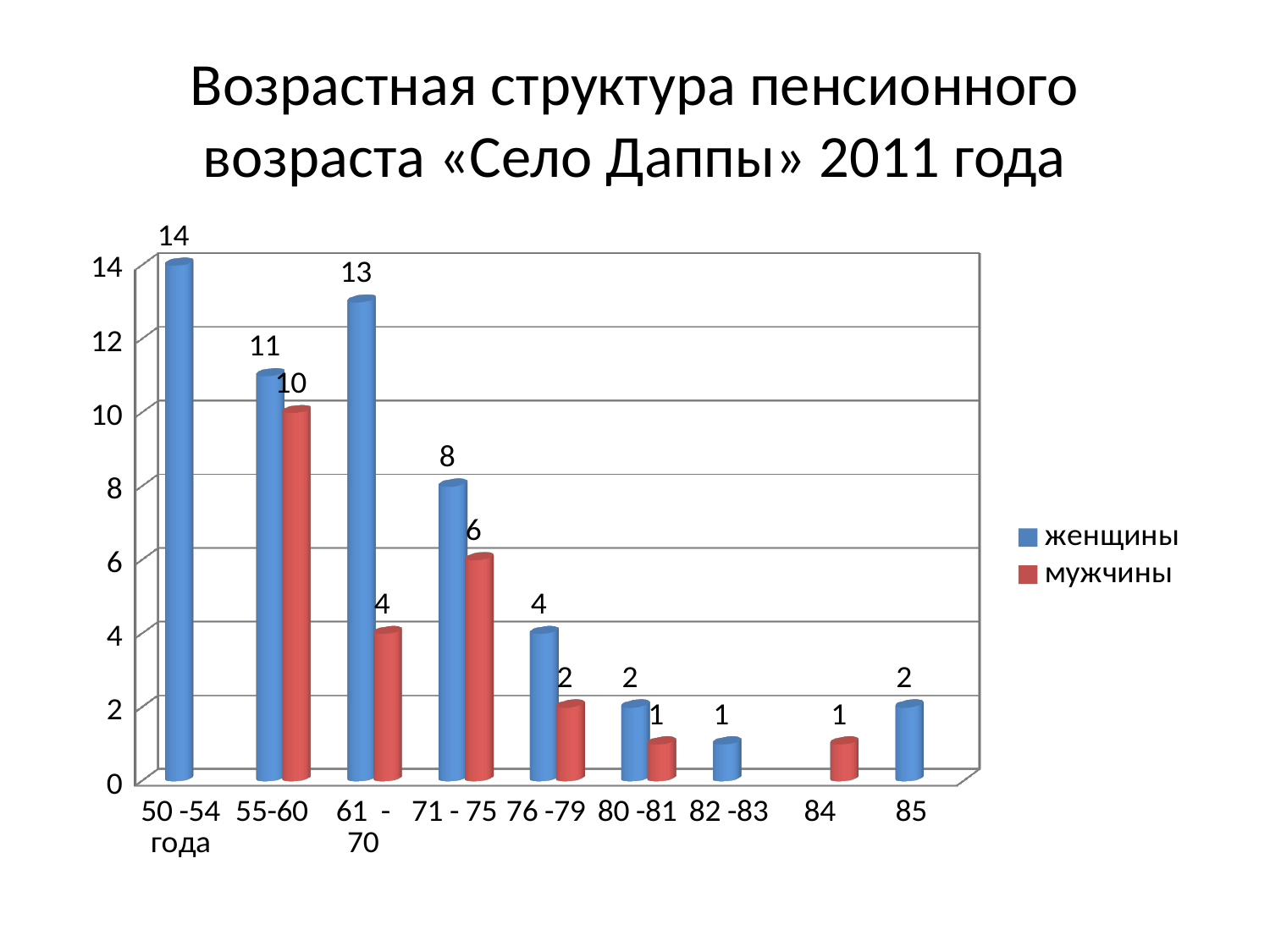

# Возрастная структура пенсионного возраста «Село Даппы» 2011 года

[unsupported chart]